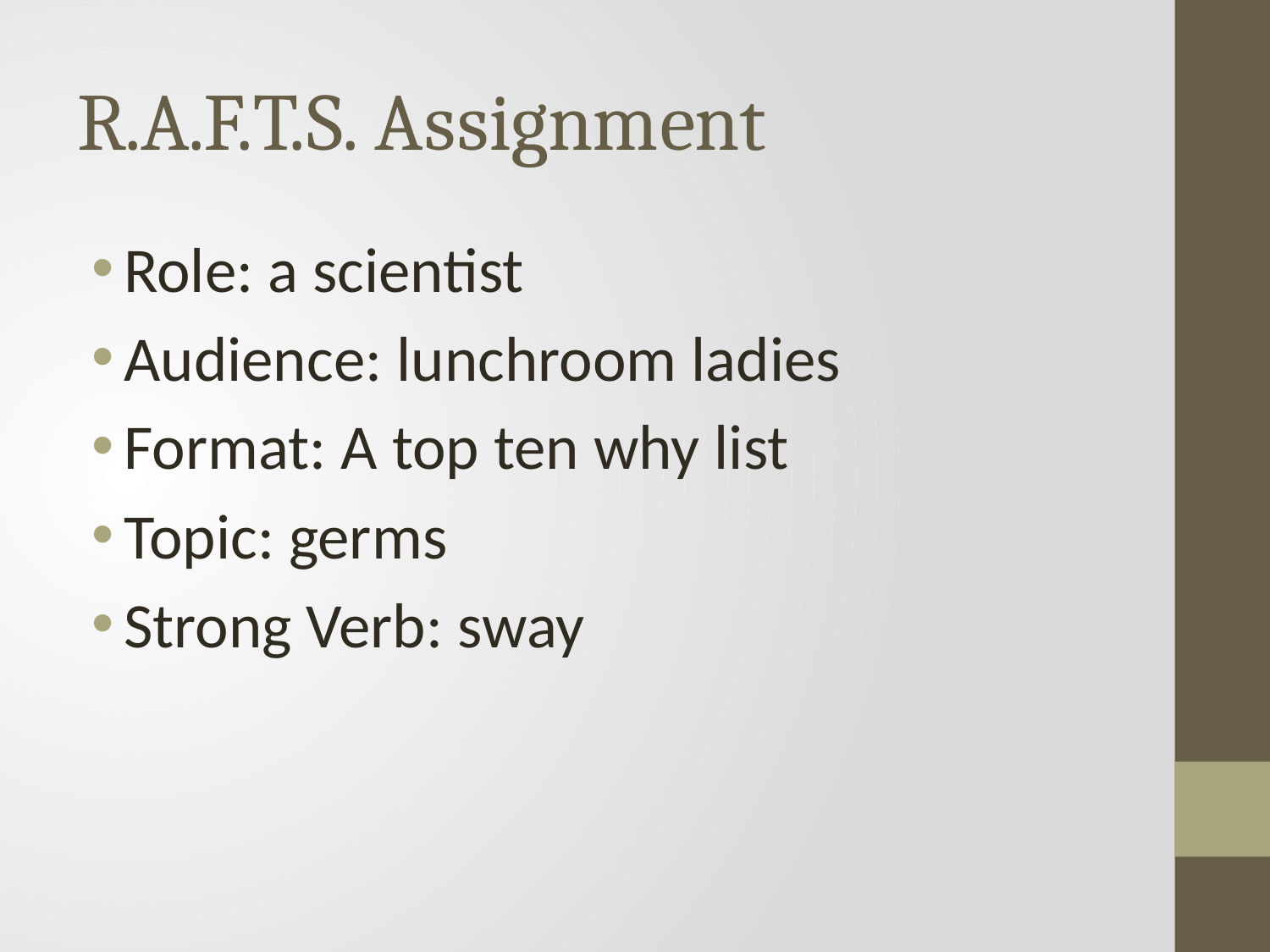

# R.A.F.T.S. Assignment
Role: a scientist
Audience: lunchroom ladies
Format: A top ten why list
Topic: germs
Strong Verb: sway